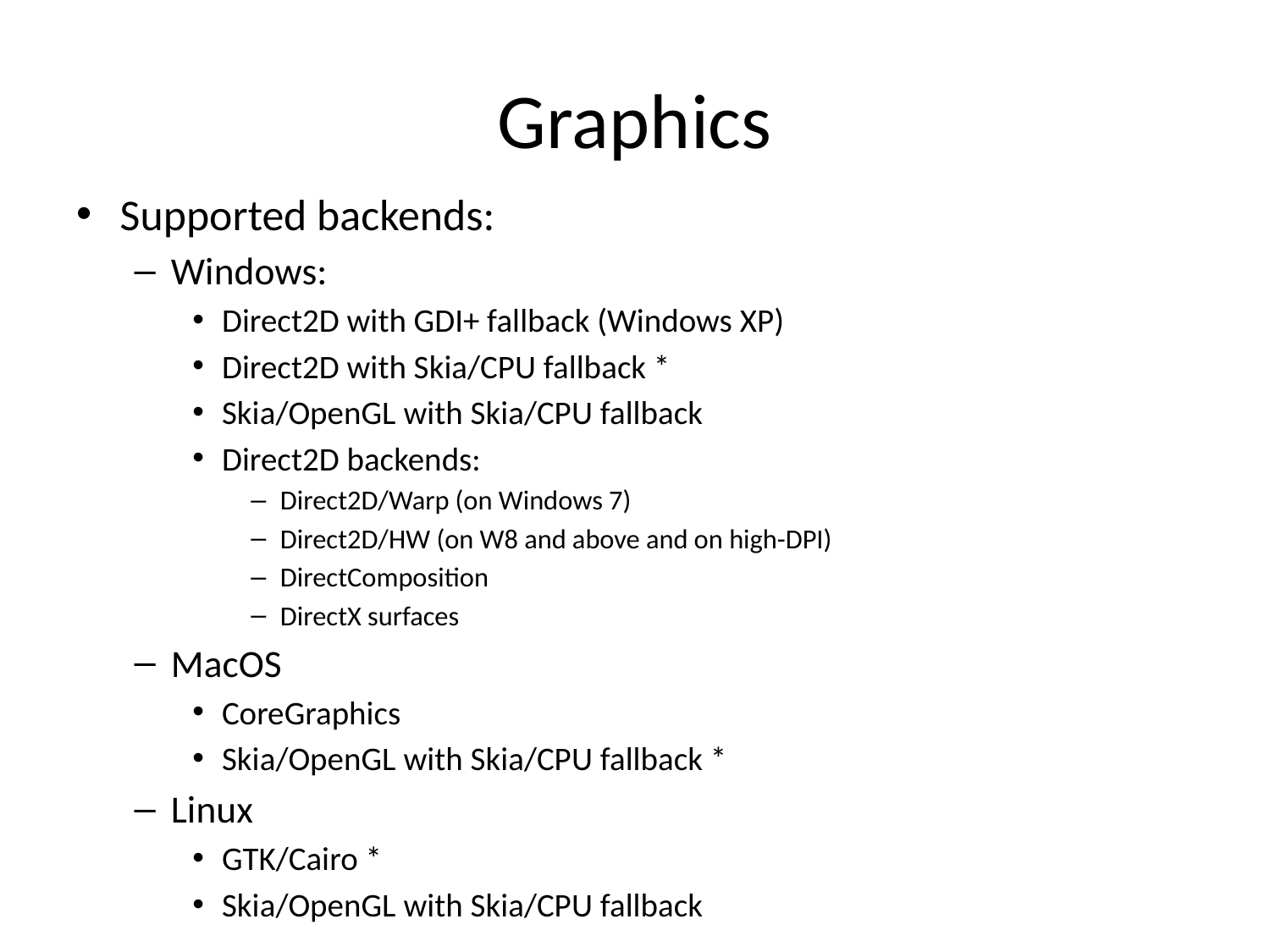

# Graphics
Supported backends:
Windows:
Direct2D with GDI+ fallback (Windows XP)
Direct2D with Skia/CPU fallback *
Skia/OpenGL with Skia/CPU fallback
Direct2D backends:
Direct2D/Warp (on Windows 7)
Direct2D/HW (on W8 and above and on high-DPI)
DirectComposition
DirectX surfaces
MacOS
CoreGraphics
Skia/OpenGL with Skia/CPU fallback *
Linux
GTK/Cairo *
Skia/OpenGL with Skia/CPU fallback